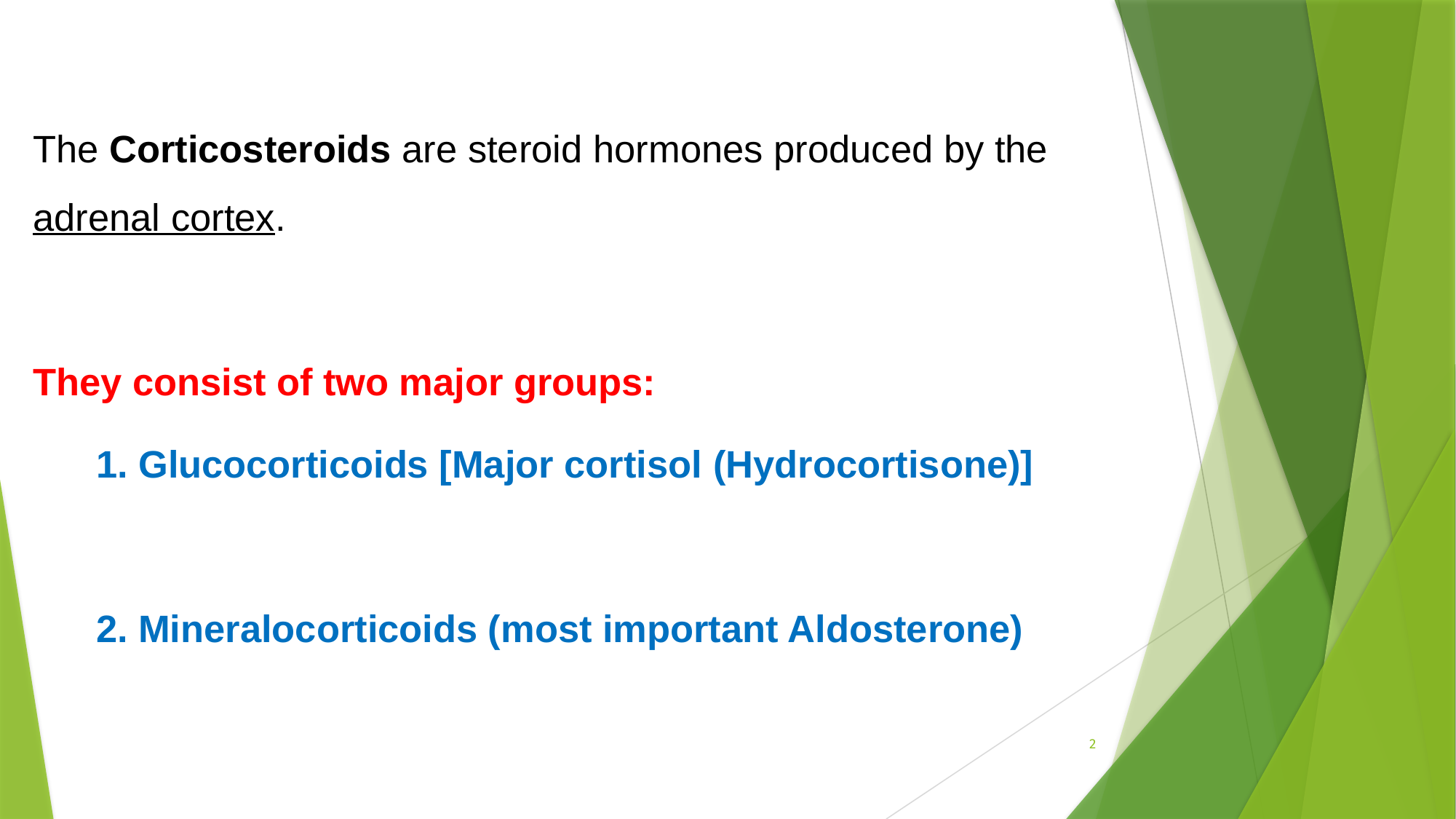

The Corticosteroids are steroid hormones produced by the adrenal cortex.

They consist of two major groups:
      1. Glucocorticoids [Major cortisol (Hydrocortisone)]

      2. Mineralocorticoids (most important Aldosterone)

2